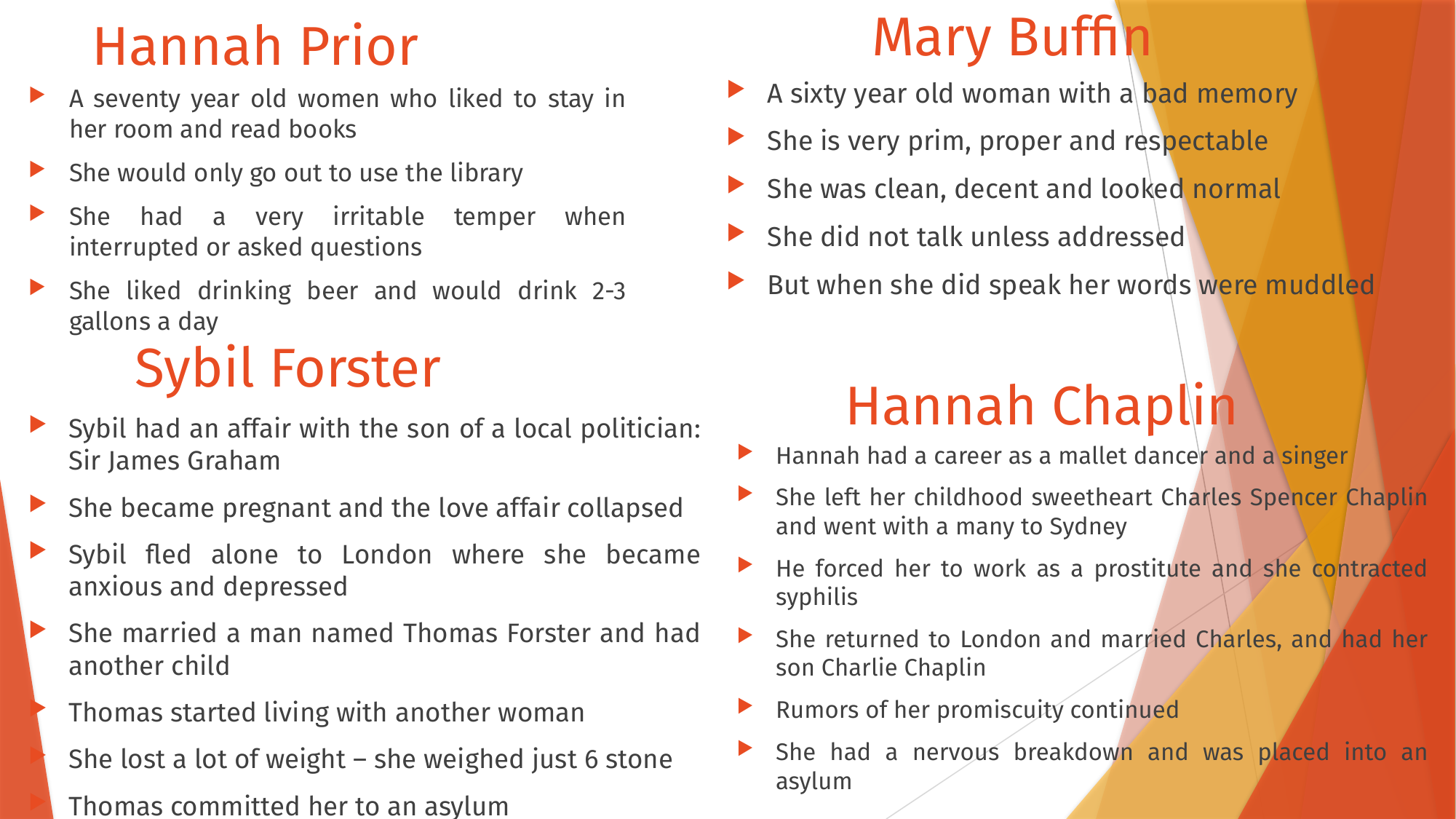

Mary Buffin

# Hannah Prior
A sixty year old woman with a bad memory
She is very prim, proper and respectable
She was clean, decent and looked normal
She did not talk unless addressed
But when she did speak her words were muddled

A seventy year old women who liked to stay in her room and read books
She would only go out to use the library
She had a very irritable temper when interrupted or asked questions
She liked drinking beer and would drink 2-3 gallons a day

Sybil Forster

Hannah Chaplin

Sybil had an affair with the son of a local politician: Sir James Graham
She became pregnant and the love affair collapsed
Sybil fled alone to London where she became anxious and depressed
She married a man named Thomas Forster and had another child
Thomas started living with another woman
She lost a lot of weight – she weighed just 6 stone
Thomas committed her to an asylum

Hannah had a career as a mallet dancer and a singer
She left her childhood sweetheart Charles Spencer Chaplin and went with a many to Sydney
He forced her to work as a prostitute and she contracted syphilis
She returned to London and married Charles, and had her son Charlie Chaplin
Rumors of her promiscuity continued
She had a nervous breakdown and was placed into an asylum